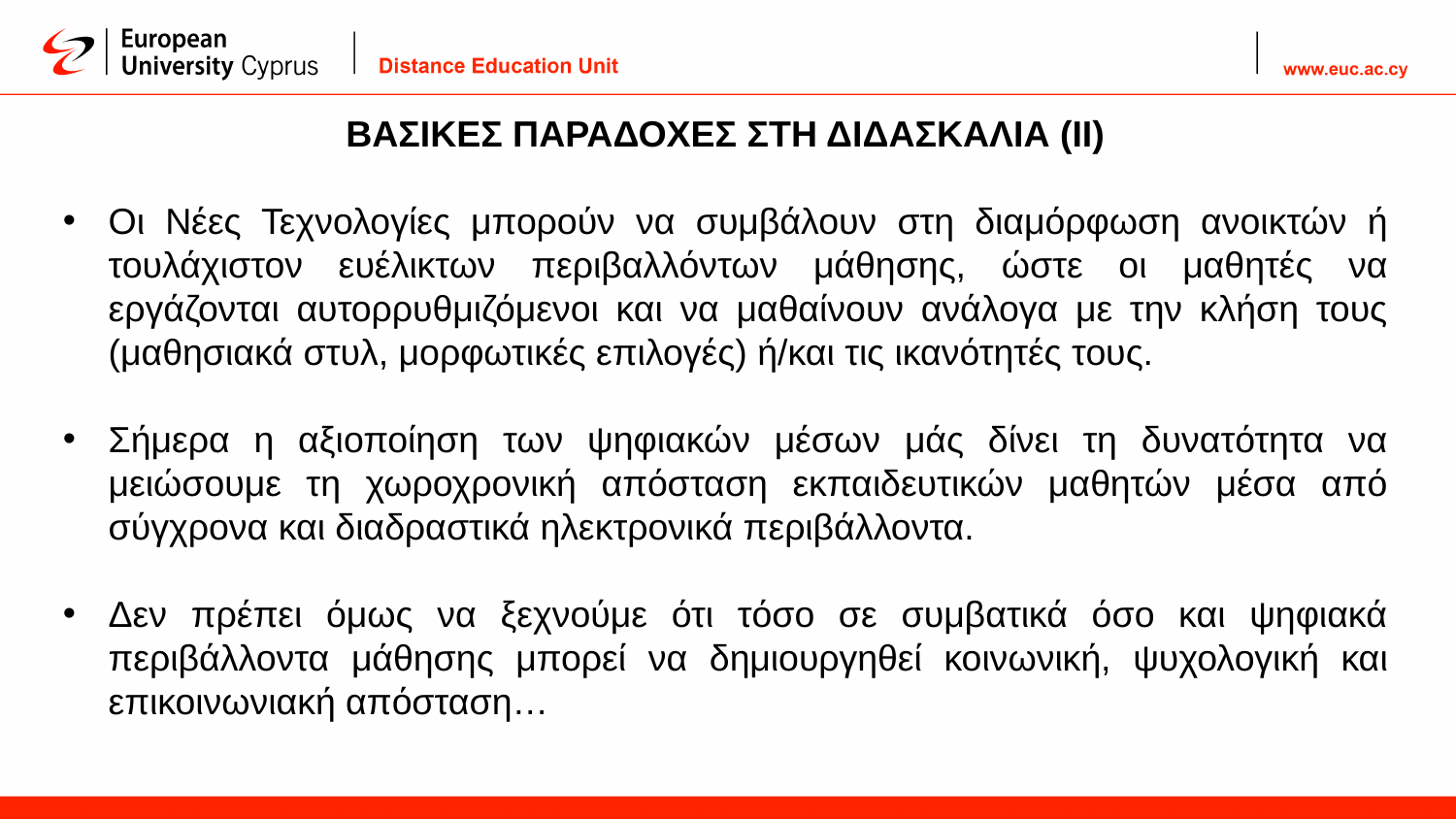

ΒΑΣΙΚΕΣ ΠΑΡΑΔΟΧΕΣ ΣΤΗ ΔΙΔΑΣΚΑΛΙΑ (ΙΙ)

Οι Νέες Τεχνολογίες μπορούν να συμβάλουν στη διαμόρφωση ανοικτών ή τουλάχιστον ευέλικτων περιβαλλόντων μάθησης, ώστε οι μαθητές να εργάζονται αυτορρυθμιζόμενοι και να μαθαίνουν ανάλογα με την κλήση τους (μαθησιακά στυλ, μορφωτικές επιλογές) ή/και τις ικανότητές τους.

Σήμερα η αξιοποίηση των ψηφιακών μέσων μάς δίνει τη δυνατότητα να μειώσουμε τη χωροχρονική απόσταση εκπαιδευτικών μαθητών μέσα από σύγχρονα και διαδραστικά ηλεκτρονικά περιβάλλοντα.

Δεν πρέπει όμως να ξεχνούμε ότι τόσο σε συμβατικά όσο και ψηφιακά περιβάλλοντα μάθησης μπορεί να δημιουργηθεί κοινωνική, ψυχολογική και επικοινωνιακή απόσταση…